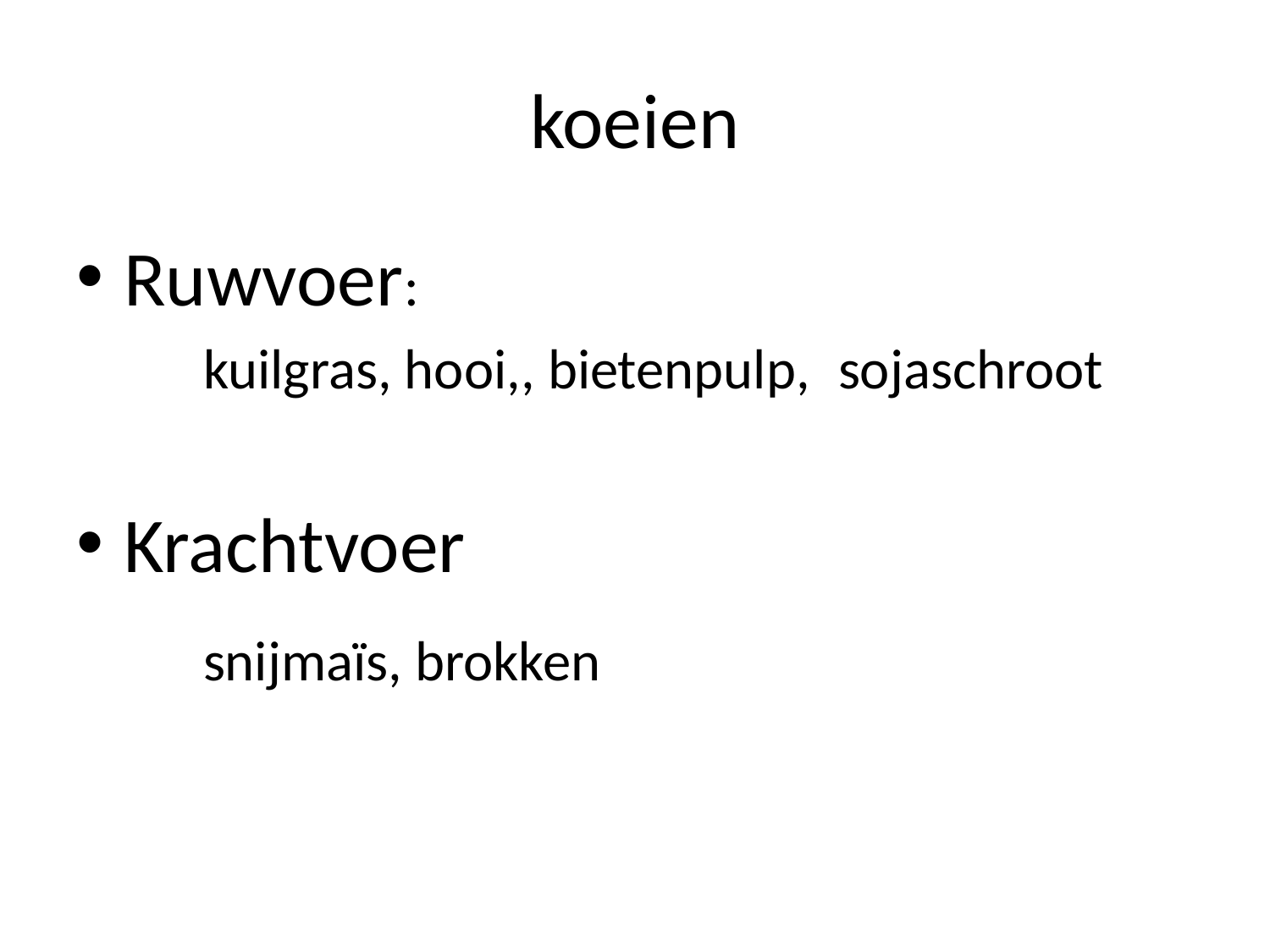

# koeien
Ruwvoer:
	kuilgras, hooi,, bietenpulp, 	sojaschroot

Krachtvoer
	snijmaïs, brokken